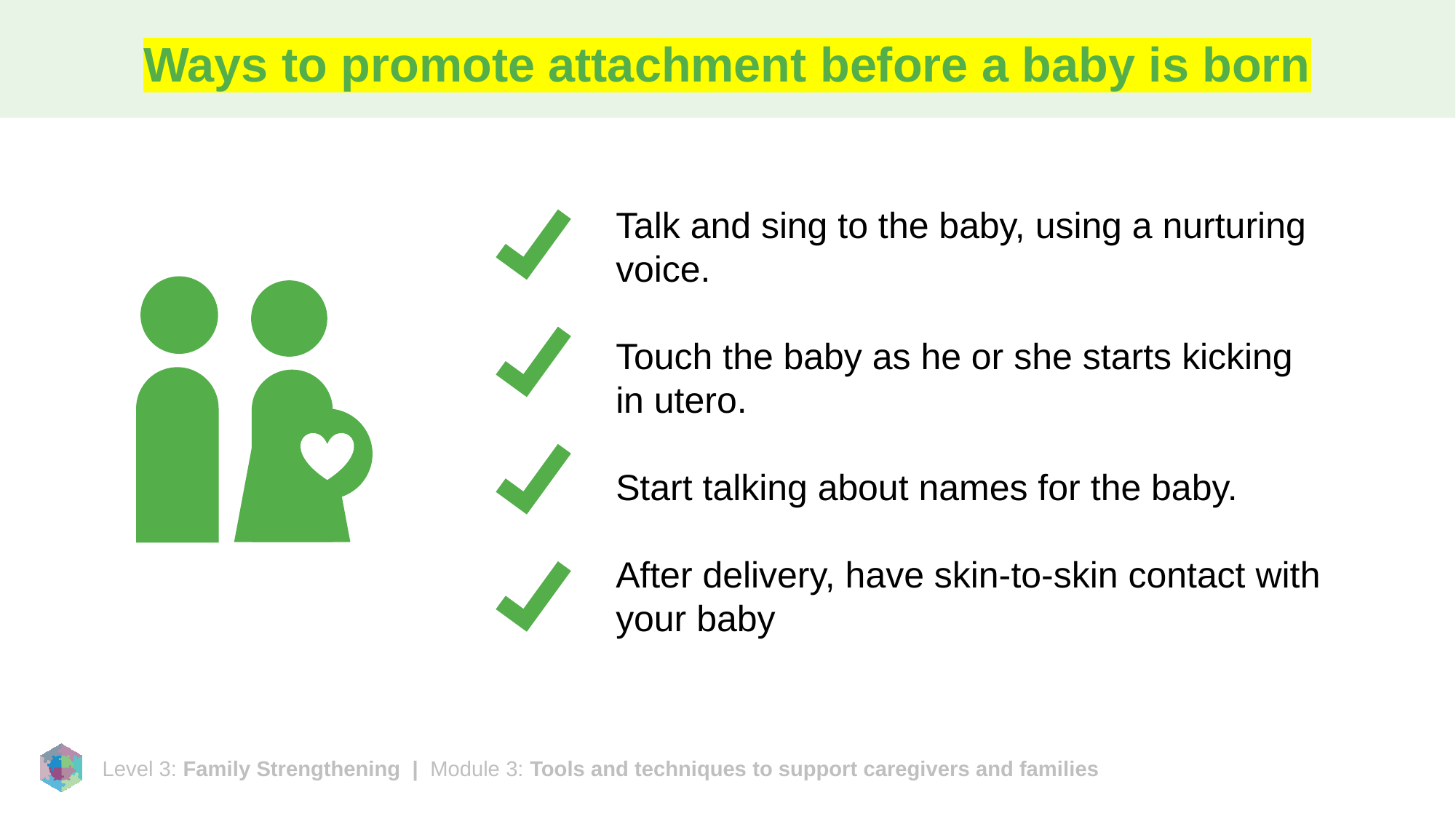

# Ways to promote attachment before a baby is born
Talk and sing to the baby, using a nurturing voice.

Touch the baby as he or she starts kicking in utero.

Start talking about names for the baby.

After delivery, have skin-to-skin contact with your baby